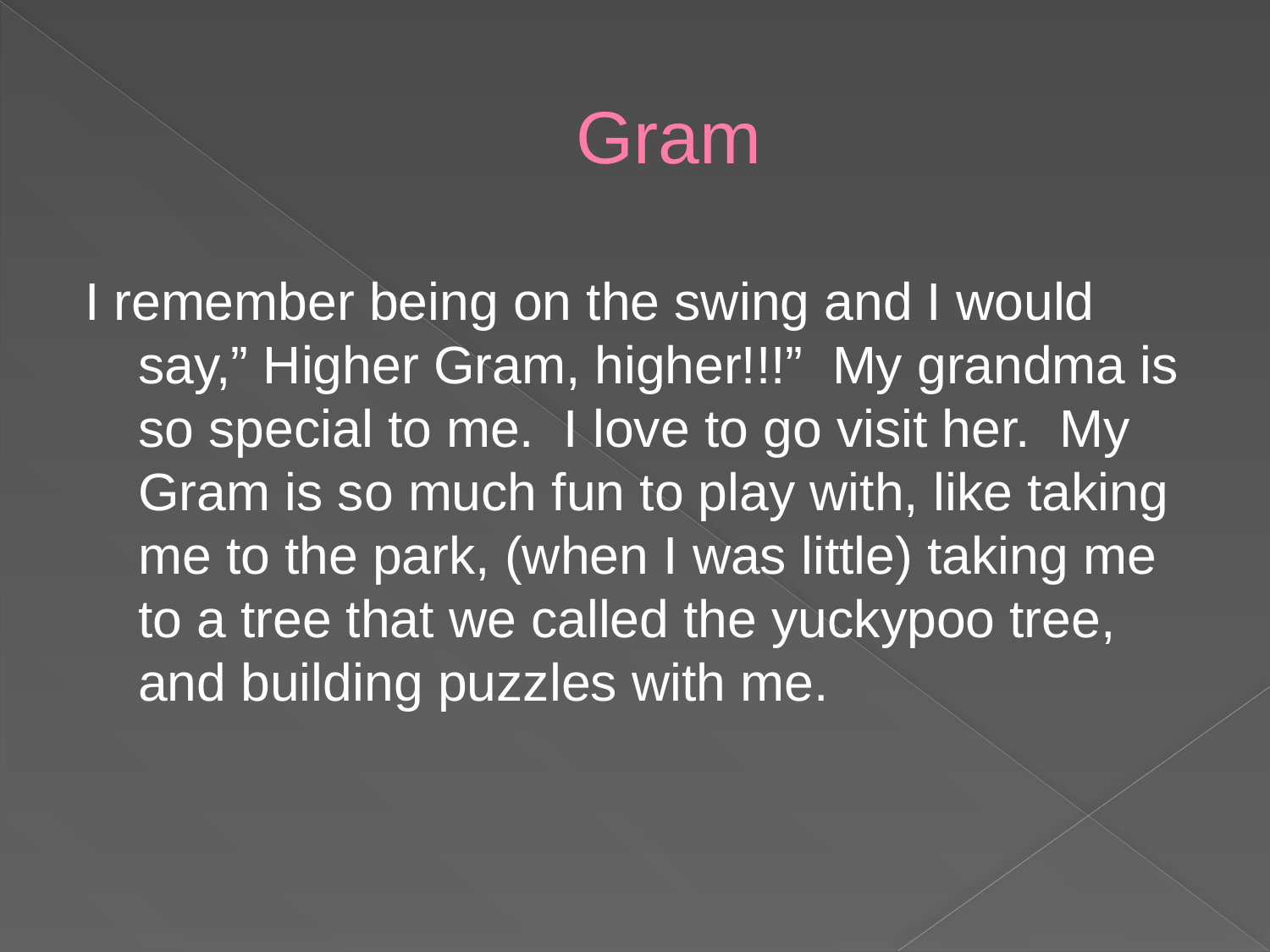

# Gram
I remember being on the swing and I would say,” Higher Gram, higher!!!”  My grandma is so special to me.  I love to go visit her.  My Gram is so much fun to play with, like taking me to the park, (when I was little) taking me to a tree that we called the yuckypoo tree, and building puzzles with me.